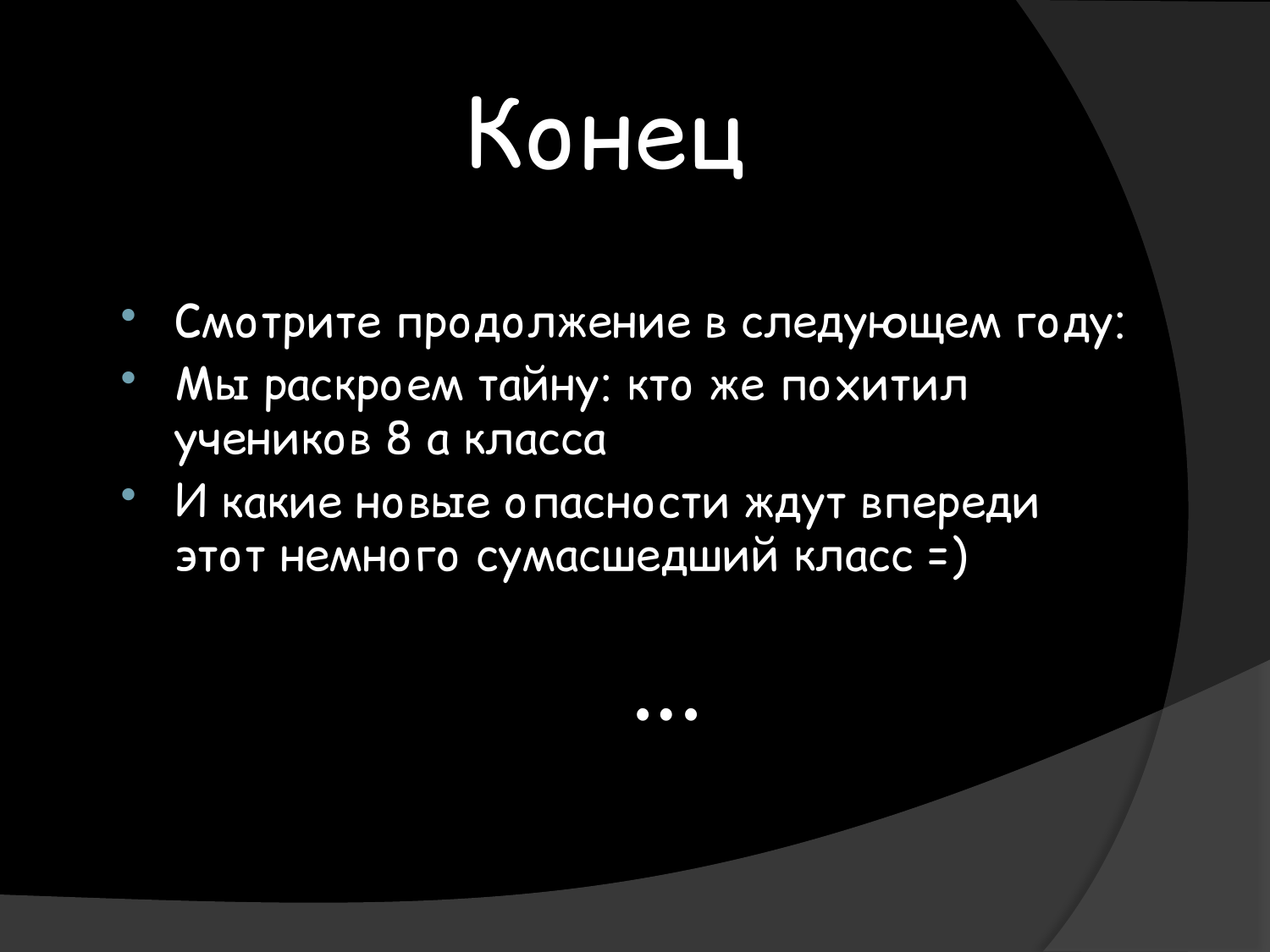

Конец
Смотрите продолжение в следующем году:
Мы раскроем тайну: кто же похитил учеников 8 а класса
И какие новые опасности ждут впереди этот немного сумасшедший класс =)
  …